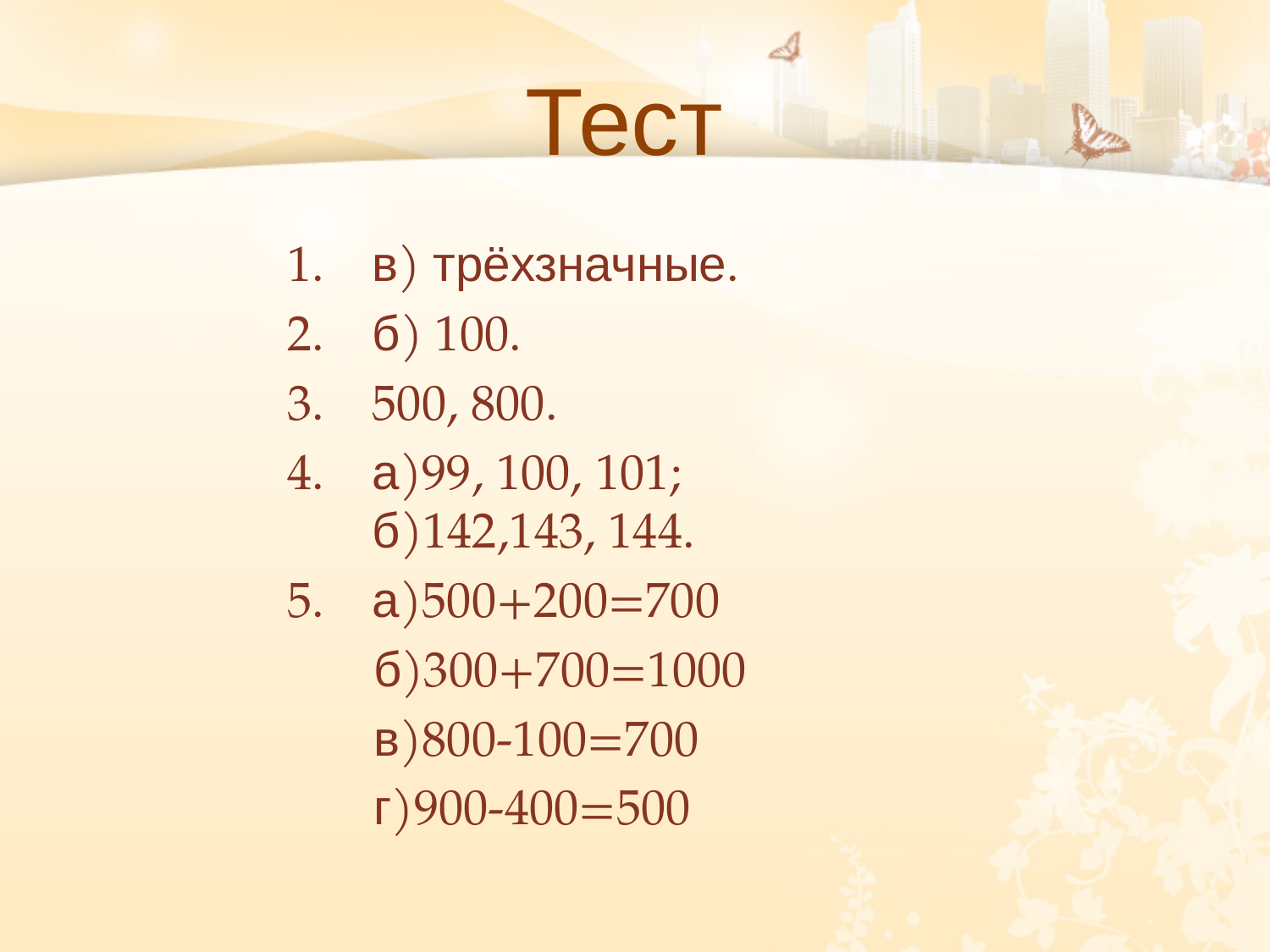

# Тест
в) трёхзначные.
б) 100.
500, 800.
а)99, 100, 101;  б)142,143, 144.
а)500+200=700
       б)300+700=1000
       в)800-100=700
       г)900-400=500